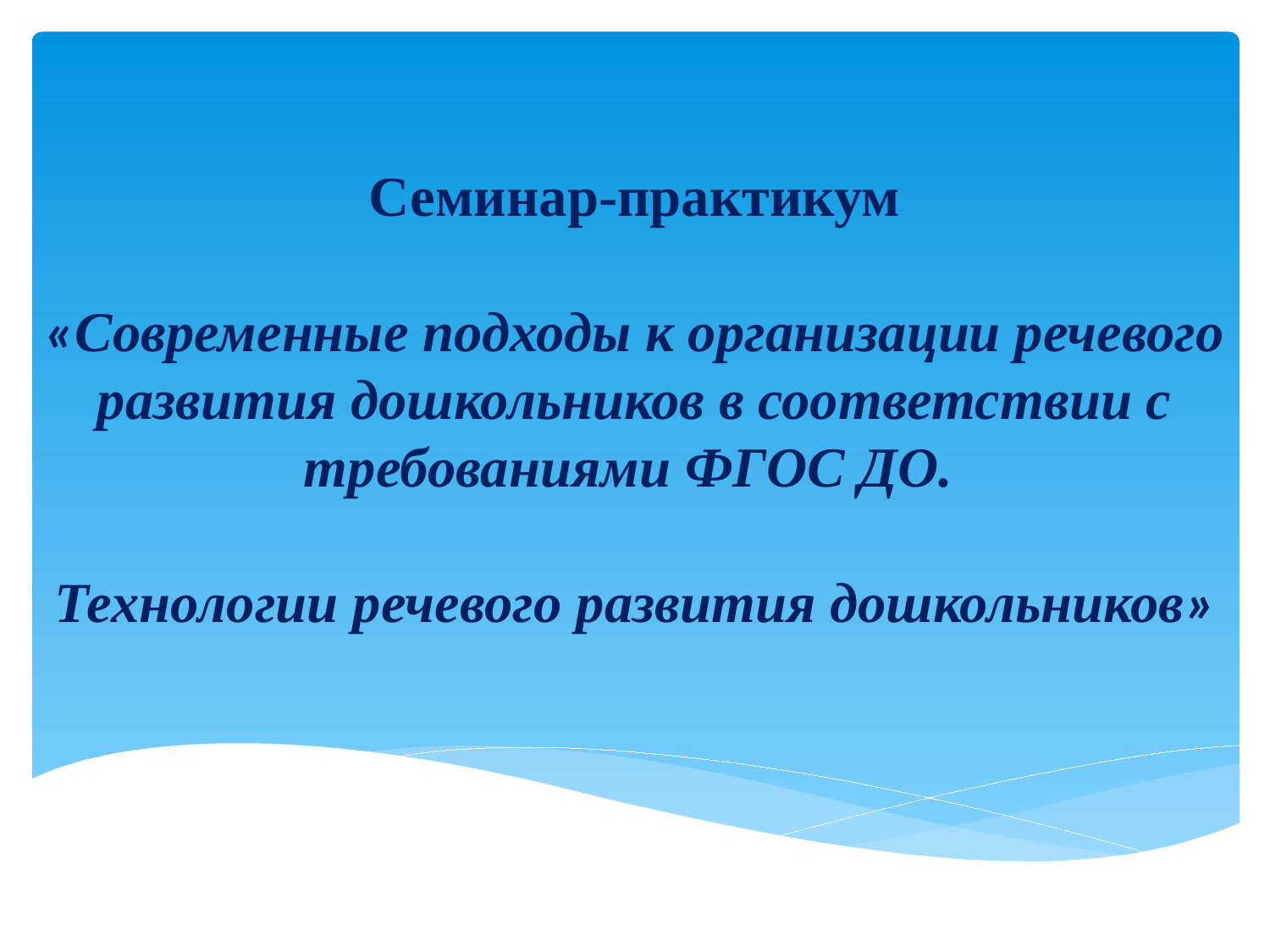

Семинар-практикум

«Современные подходы к организации речевого развития дошкольников в соответствии с требованиями ФГОС ДО.

Технологии речевого развития дошкольников»